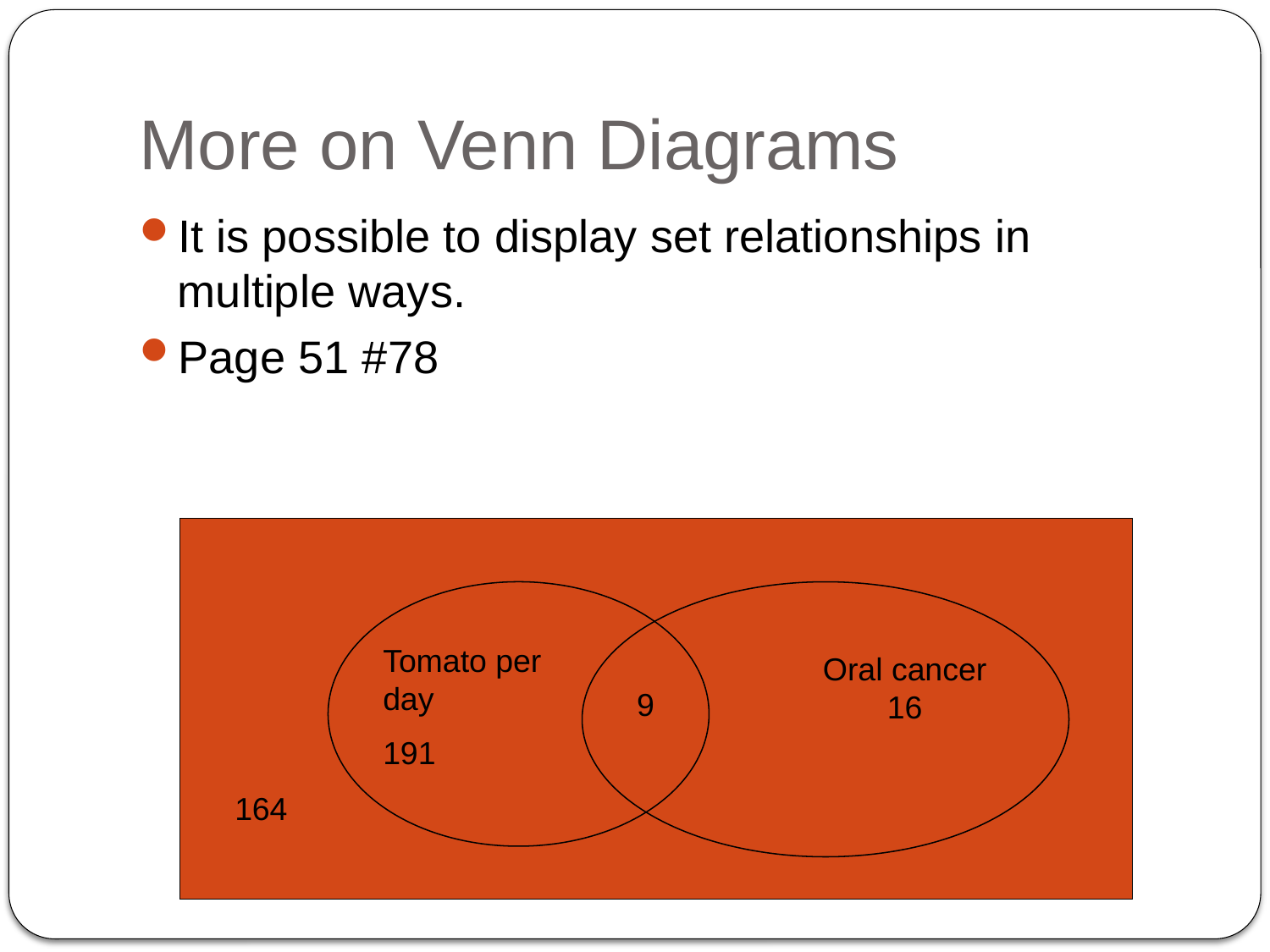

# More on Venn Diagrams
It is possible to display set relationships in multiple ways.
Page 51 #78

Oral cancer
16
Tomato per day
191
9
164